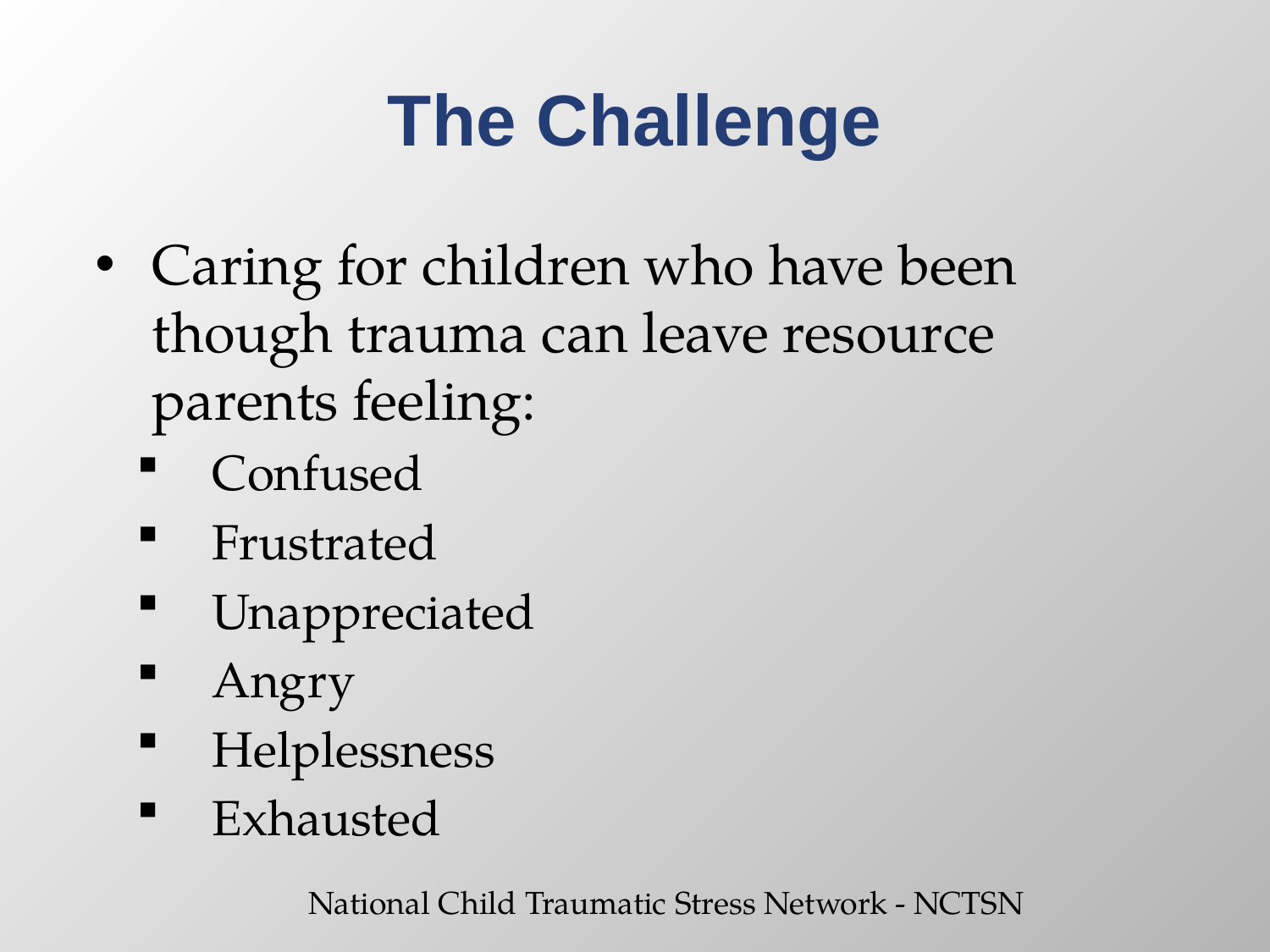

# The Challenge
Caring for children who have been though trauma can leave resource parents feeling:
 Confused
 Frustrated
 Unappreciated
 Angry
 Helplessness
 Exhausted
National Child Traumatic Stress Network - NCTSN